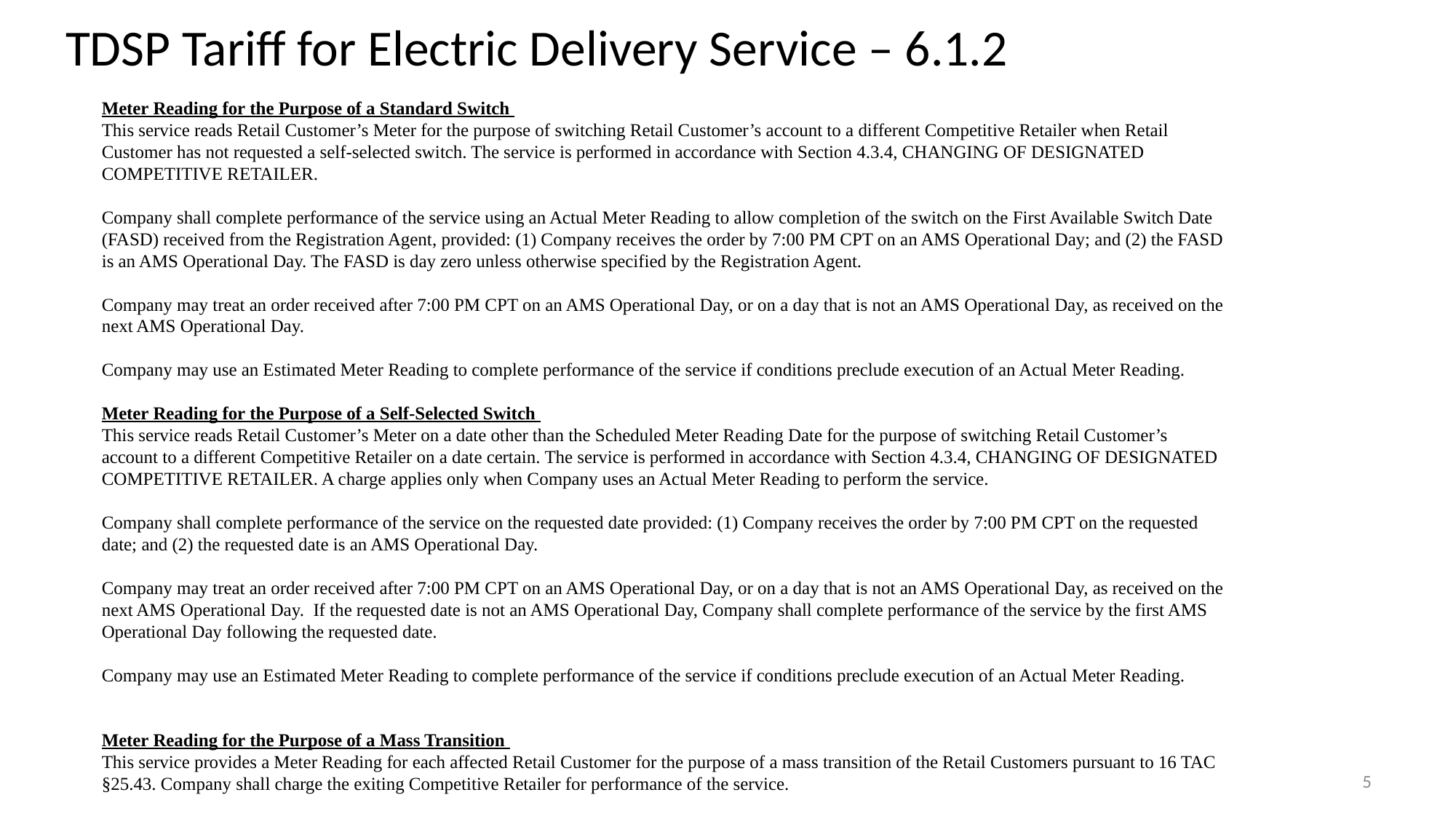

# TDSP Tariff for Electric Delivery Service – 6.1.2
Meter Reading for the Purpose of a Standard Switch
This service reads Retail Customer’s Meter for the purpose of switching Retail Customer’s account to a different Competitive Retailer when Retail Customer has not requested a self-selected switch. The service is performed in accordance with Section 4.3.4, CHANGING OF DESIGNATED COMPETITIVE RETAILER.

Company shall complete performance of the service using an Actual Meter Reading to allow completion of the switch on the First Available Switch Date (FASD) received from the Registration Agent, provided: (1) Company receives the order by 7:00 PM CPT on an AMS Operational Day; and (2) the FASD is an AMS Operational Day. The FASD is day zero unless otherwise specified by the Registration Agent.

Company may treat an order received after 7:00 PM CPT on an AMS Operational Day, or on a day that is not an AMS Operational Day, as received on the next AMS Operational Day.

Company may use an Estimated Meter Reading to complete performance of the service if conditions preclude execution of an Actual Meter Reading.

Meter Reading for the Purpose of a Self-Selected Switch
This service reads Retail Customer’s Meter on a date other than the Scheduled Meter Reading Date for the purpose of switching Retail Customer’s account to a different Competitive Retailer on a date certain. The service is performed in accordance with Section 4.3.4, CHANGING OF DESIGNATED COMPETITIVE RETAILER. A charge applies only when Company uses an Actual Meter Reading to perform the service.

Company shall complete performance of the service on the requested date provided: (1) Company receives the order by 7:00 PM CPT on the requested date; and (2) the requested date is an AMS Operational Day.

Company may treat an order received after 7:00 PM CPT on an AMS Operational Day, or on a day that is not an AMS Operational Day, as received on the next AMS Operational Day.  If the requested date is not an AMS Operational Day, Company shall complete performance of the service by the first AMS Operational Day following the requested date.

Company may use an Estimated Meter Reading to complete performance of the service if conditions preclude execution of an Actual Meter Reading.

Meter Reading for the Purpose of a Mass Transition
This service provides a Meter Reading for each affected Retail Customer for the purpose of a mass transition of the Retail Customers pursuant to 16 TAC §25.43. Company shall charge the exiting Competitive Retailer for performance of the service.

5